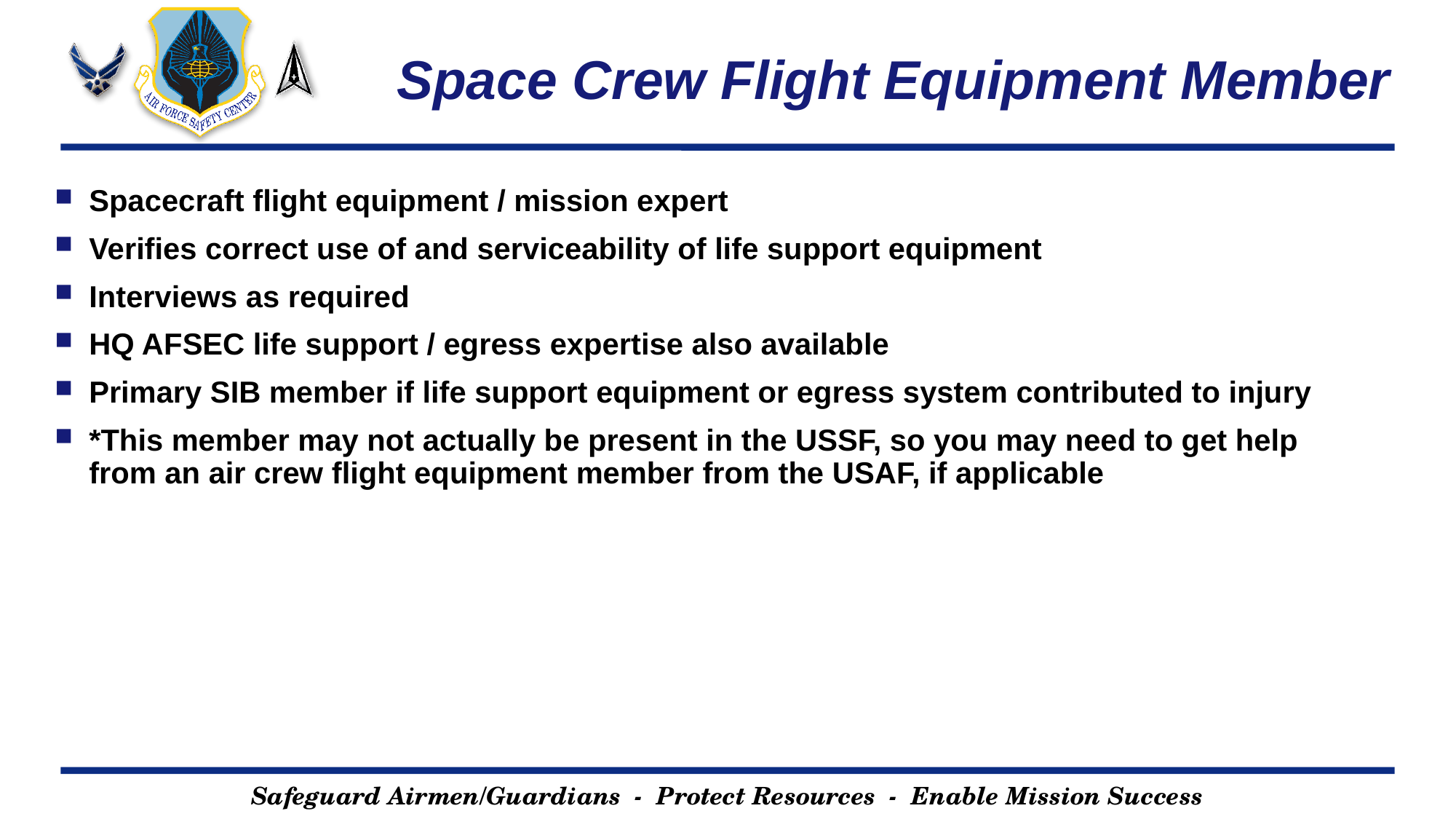

# Space Crew Flight Equipment Member
Spacecraft flight equipment / mission expert
Verifies correct use of and serviceability of life support equipment
Interviews as required
HQ AFSEC life support / egress expertise also available
Primary SIB member if life support equipment or egress system contributed to injury
*This member may not actually be present in the USSF, so you may need to get help from an air crew flight equipment member from the USAF, if applicable